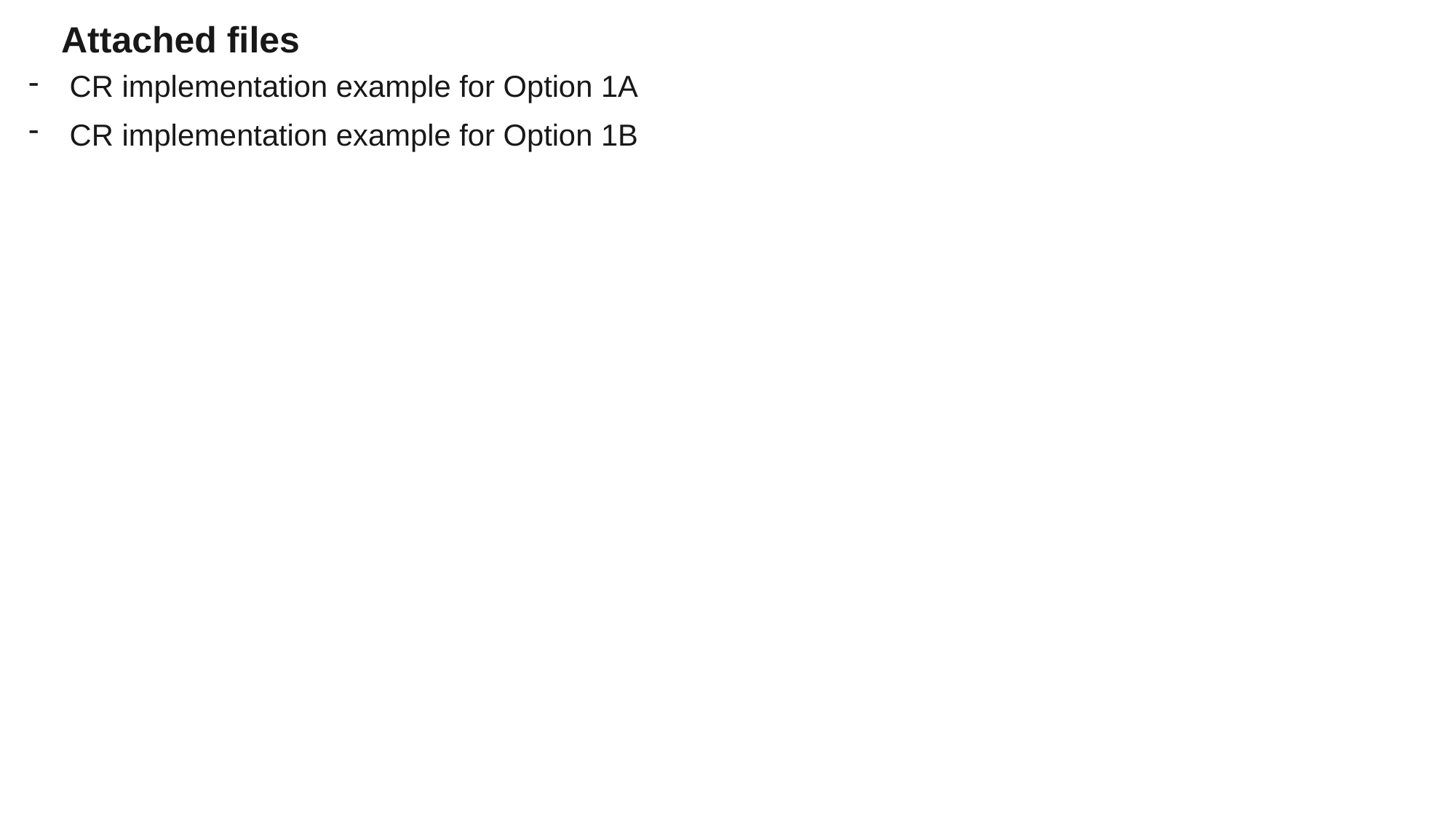

# Attached files
CR implementation example for Option 1A
CR implementation example for Option 1B